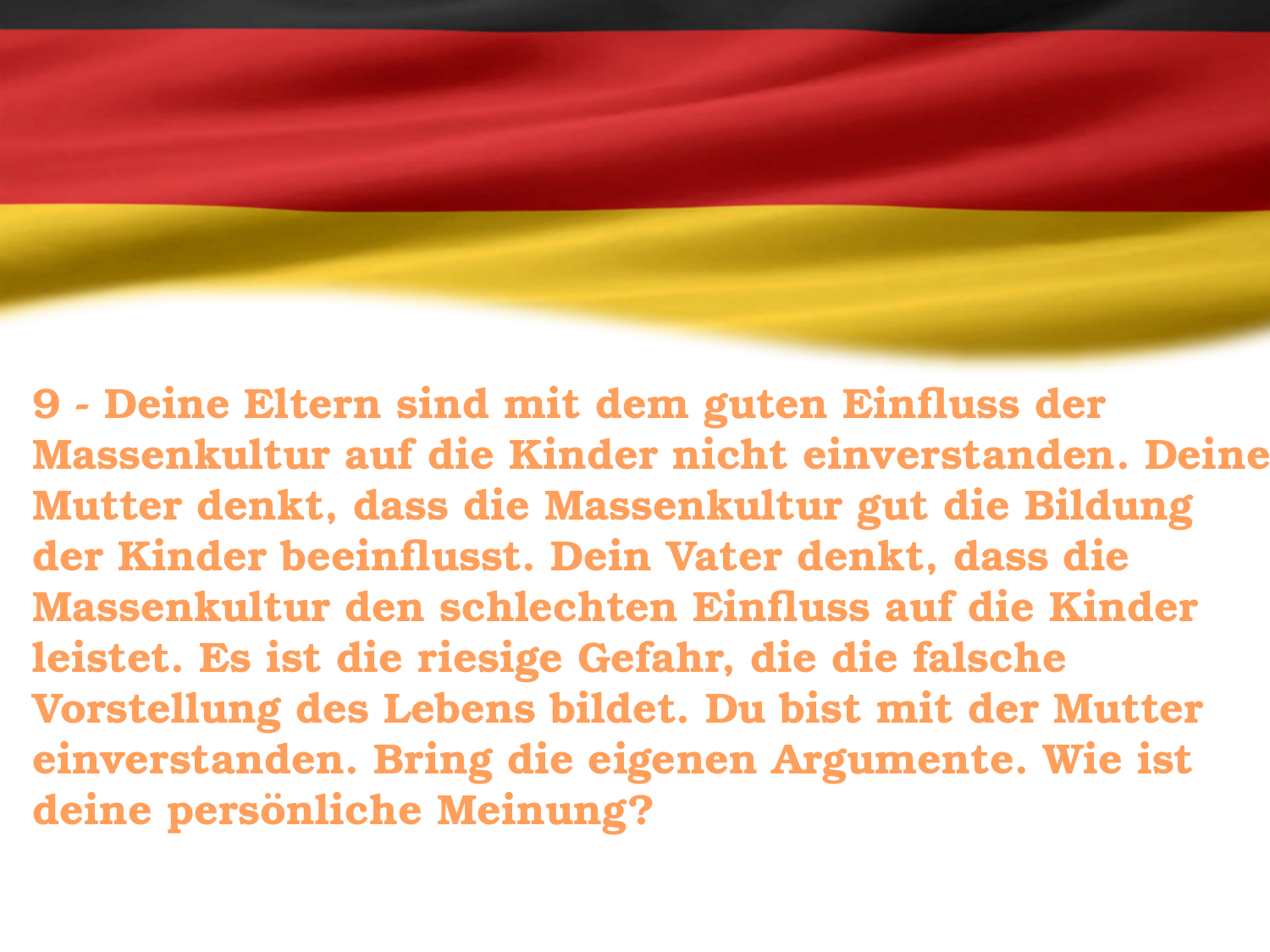

9 - Deine Eltern sind mit dem guten Einfluss der Massenkultur auf die Kinder nicht einverstanden. Deine Mutter denkt, dass die Massenkultur gut die Bildung der Kinder beeinflusst. Dein Vater denkt, dass die Massenkultur den schlechten Einfluss auf die Kinder leistet. Es ist die riesige Gefahr, die die falsche Vorstellung des Lebens bildet. Du bist mit der Mutter einverstanden. Bring die eigenen Argumente. Wie ist deine persönliche Meinung?